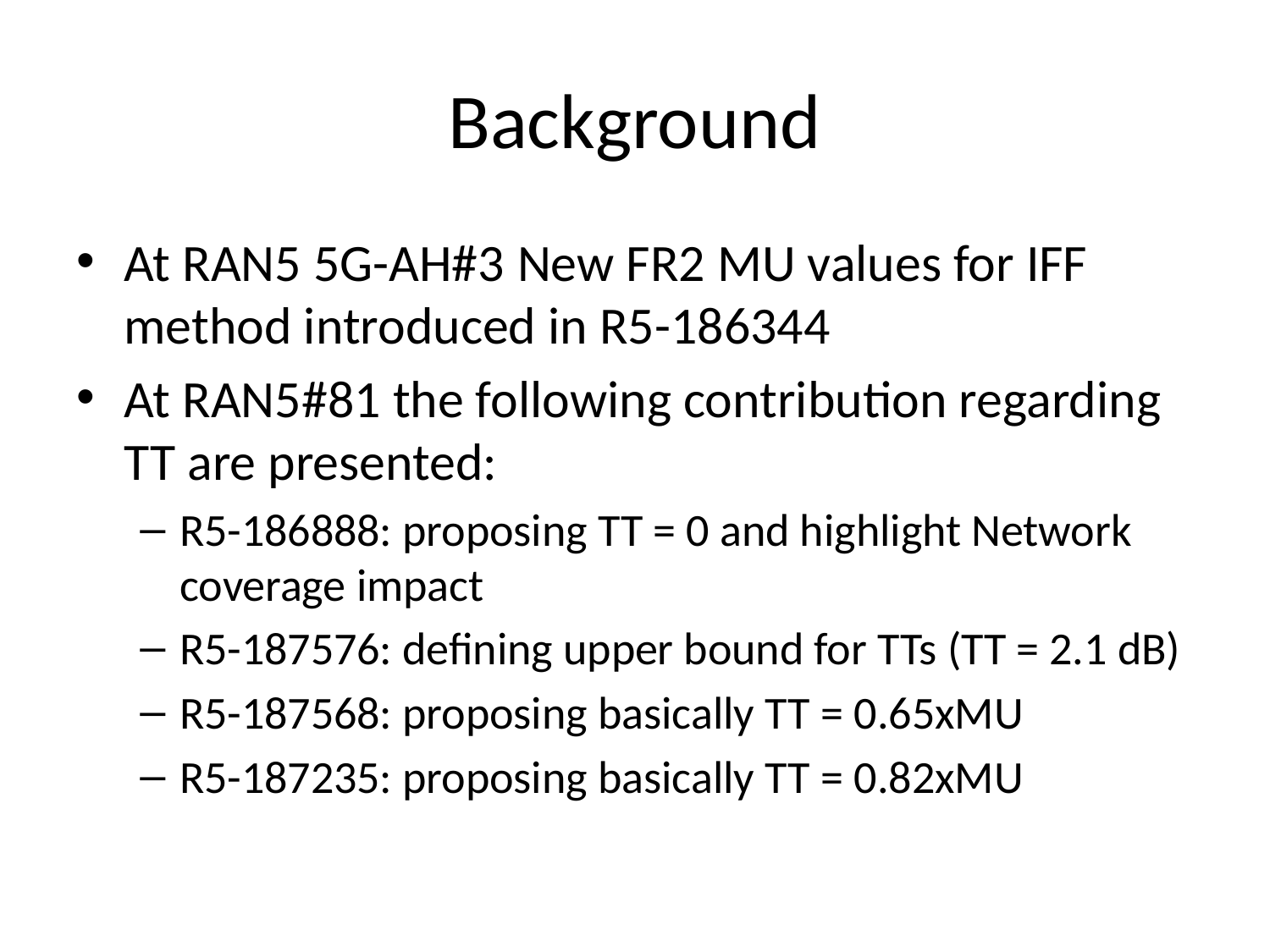

# Background
At RAN5 5G-AH#3 New FR2 MU values for IFF method introduced in R5-186344
At RAN5#81 the following contribution regarding TT are presented:
R5-186888: proposing TT = 0 and highlight Network coverage impact
R5-187576: defining upper bound for TTs (TT = 2.1 dB)
R5-187568: proposing basically TT = 0.65xMU
R5-187235: proposing basically TT = 0.82xMU